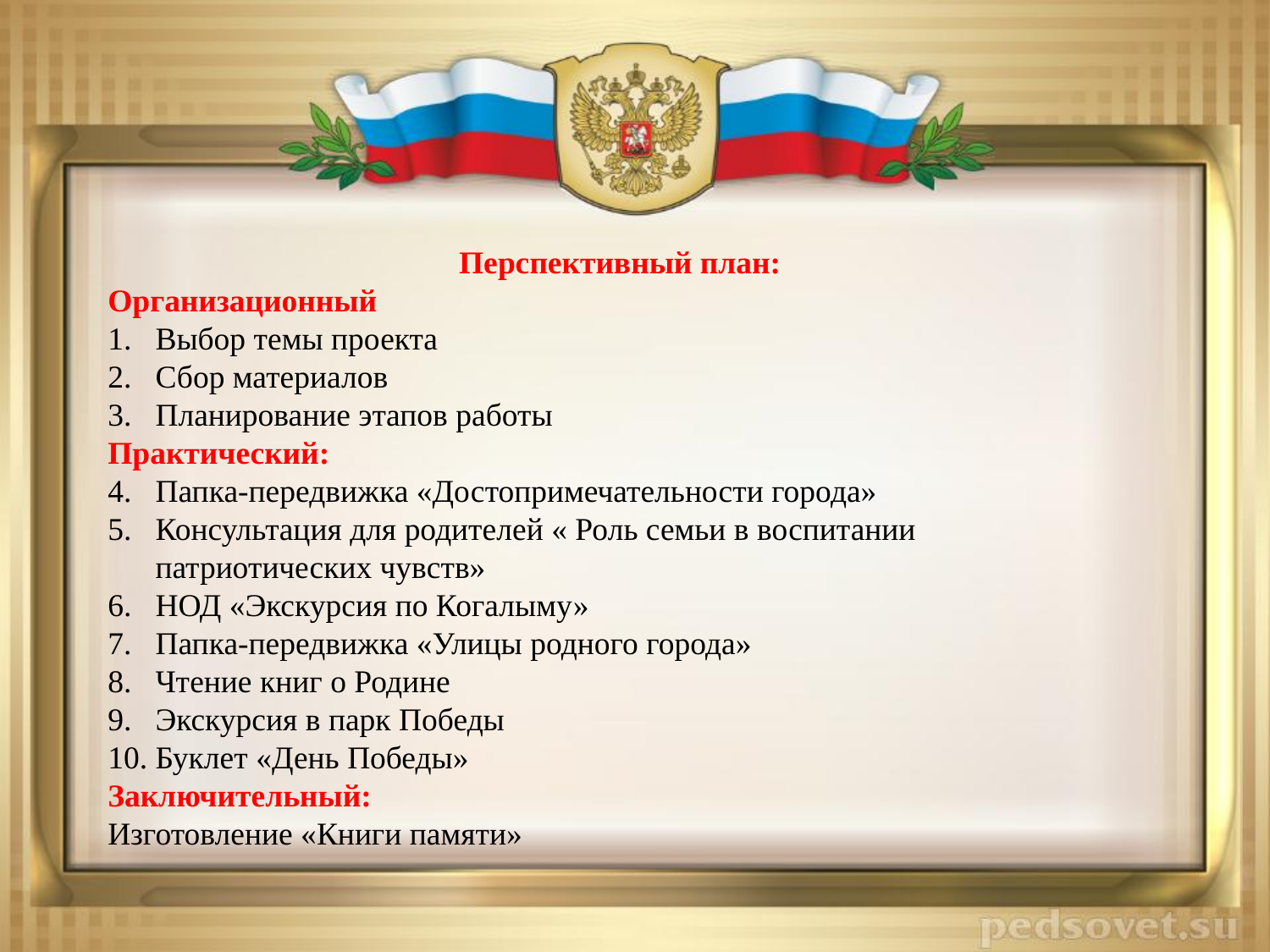

#
Перспективный план:
Организационный
Выбор темы проекта
Сбор материалов
Планирование этапов работы
Практический:
Папка-передвижка «Достопримечательности города»
Консультация для родителей « Роль семьи в воспитании патриотических чувств»
НОД «Экскурсия по Когалыму»
Папка-передвижка «Улицы родного города»
Чтение книг о Родине
Экскурсия в парк Победы
Буклет «День Победы»
Заключительный:
Изготовление «Книги памяти»